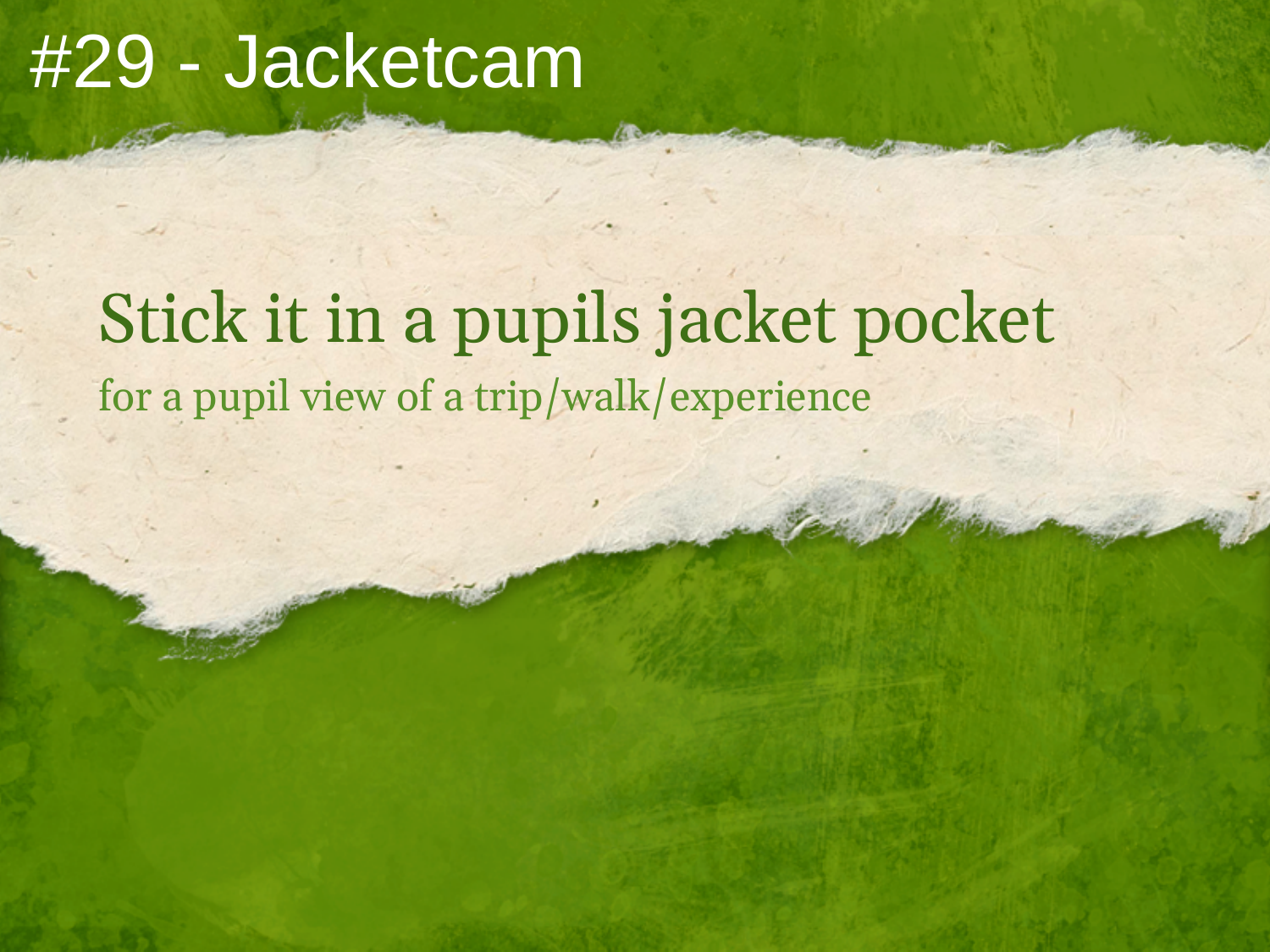

#29 - Jacketcam
Stick it in a pupils jacket pocket
for a pupil view of a trip/walk/experience